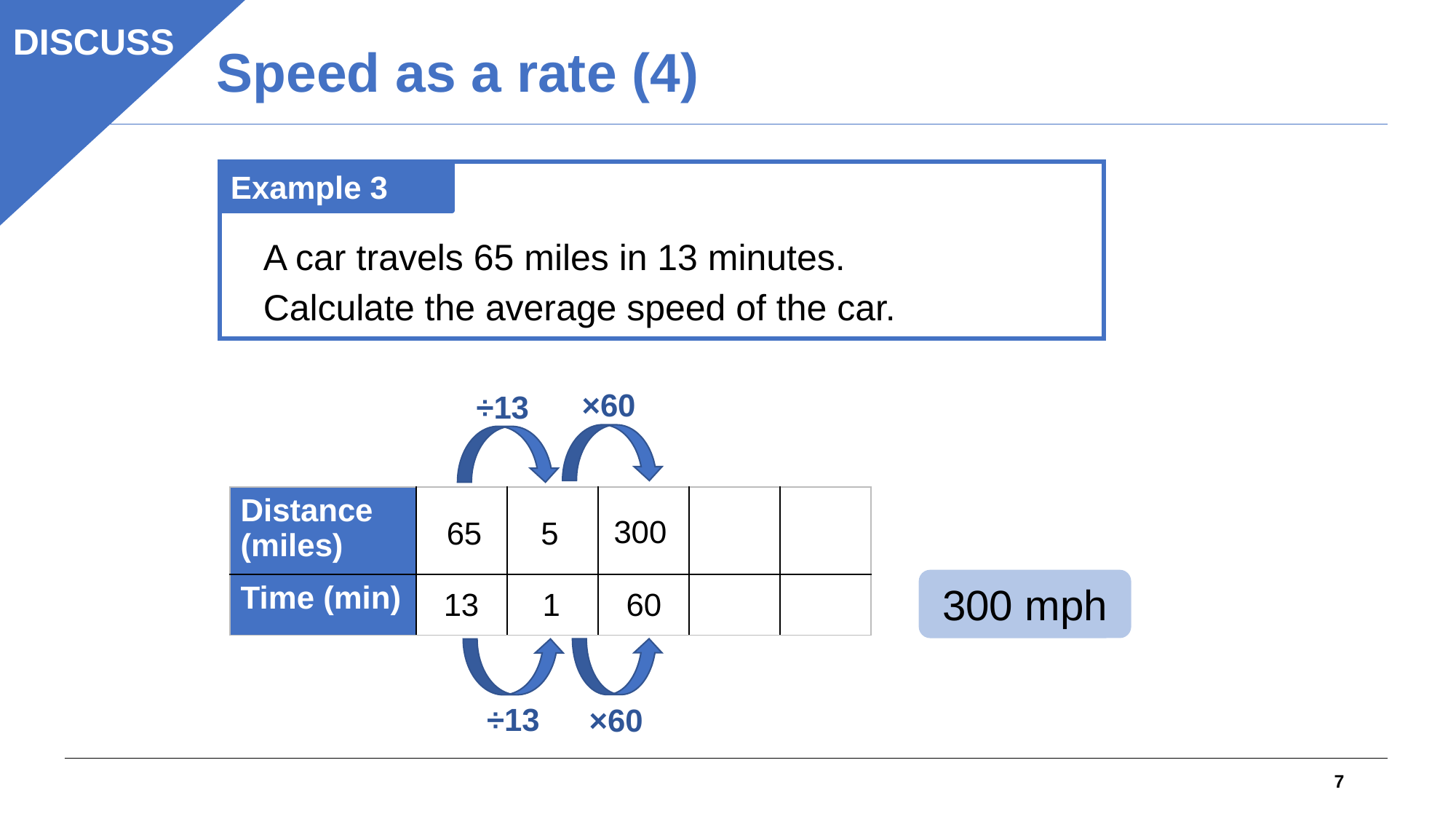

DISCUSS
Speed as a rate (4)

Example 3
A car travels 65 miles in 13 minutes.
Calculate the average speed of the car.
×60

÷13

| Distance (miles) |  |  |  |  |  |
| --- | --- | --- | --- | --- | --- |
| Time (min) |  |  |  |  |  |
300
65
5
300 mph
13
1
60

×60

÷13
7